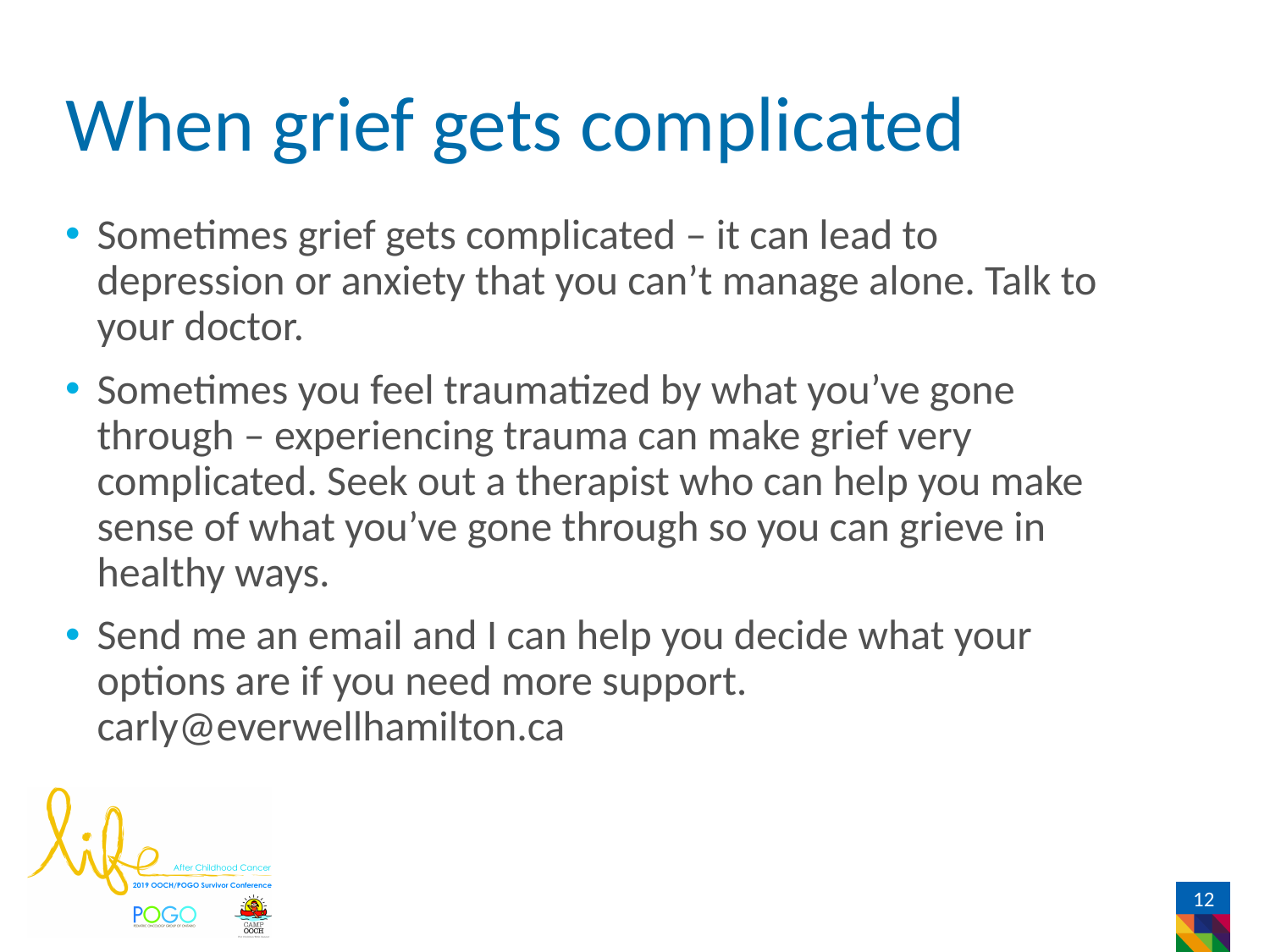

# When grief gets complicated
Sometimes grief gets complicated – it can lead to depression or anxiety that you can’t manage alone. Talk to your doctor.
Sometimes you feel traumatized by what you’ve gone through – experiencing trauma can make grief very complicated. Seek out a therapist who can help you make sense of what you’ve gone through so you can grieve in healthy ways.
Send me an email and I can help you decide what your options are if you need more support. carly@everwellhamilton.ca